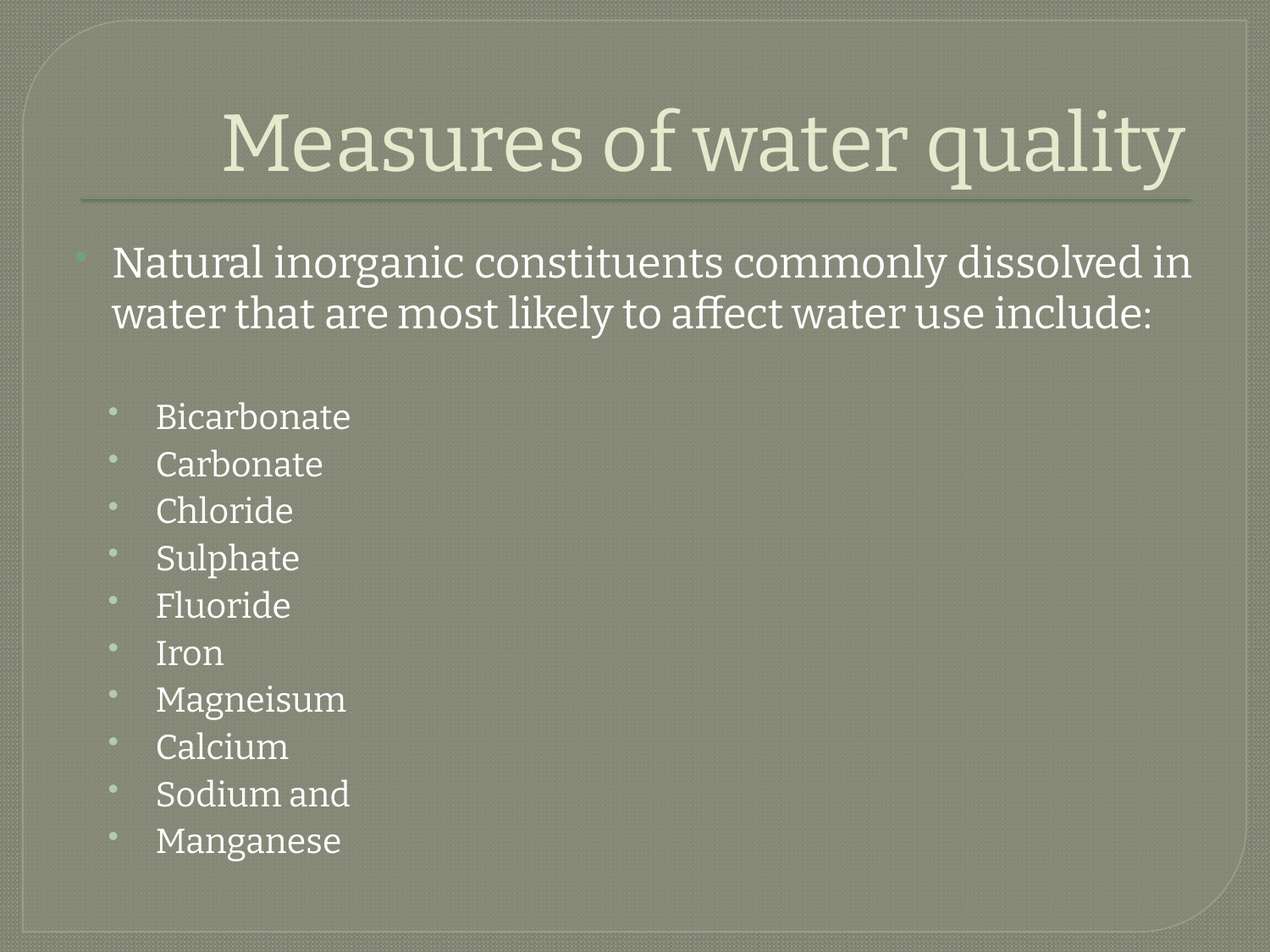

# Measures of water quality
Natural inorganic constituents commonly dissolved in water that are most likely to affect water use include:

Bicarbonate
Carbonate
Chloride
Sulphate
Fluoride
Iron
Magneisum
Calcium
Sodium and
Manganese